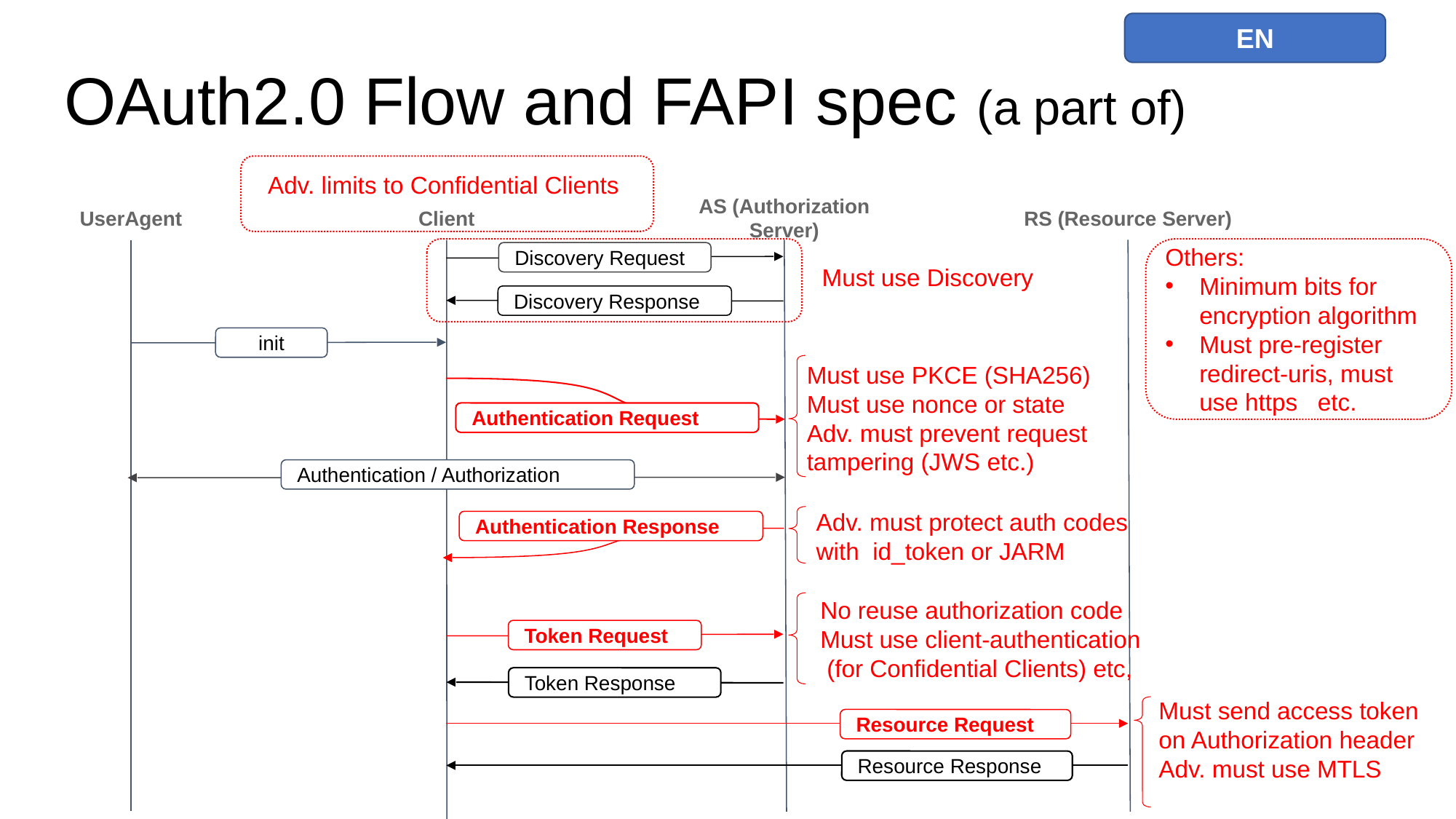

EN
OAuth2.0 Flow and FAPI spec (a part of)

Adv. limits to Confidential Clients
UserAgent
Client
AS (Authorization Server)
RS (Resource Server)

Others:
Minimum bits for encryption algorithm
Must pre-register redirect-uris, must use https   etc.
Discovery Request
Must use Discovery
Discovery Response
init
Must use PKCE (SHA256)
Must use nonce or state
Adv. must prevent request tampering (JWS etc.)

Authentication Request
Authentication / Authorization
Adv. must protect auth codes
with  id_token or JARM

Authentication Response
No reuse authorization code
Must use client-authentication
 (for Confidential Clients) etc,

Token Request
Token Response
Must send access token
on Authorization header
Adv. must use MTLS

Resource Request
Resource Response